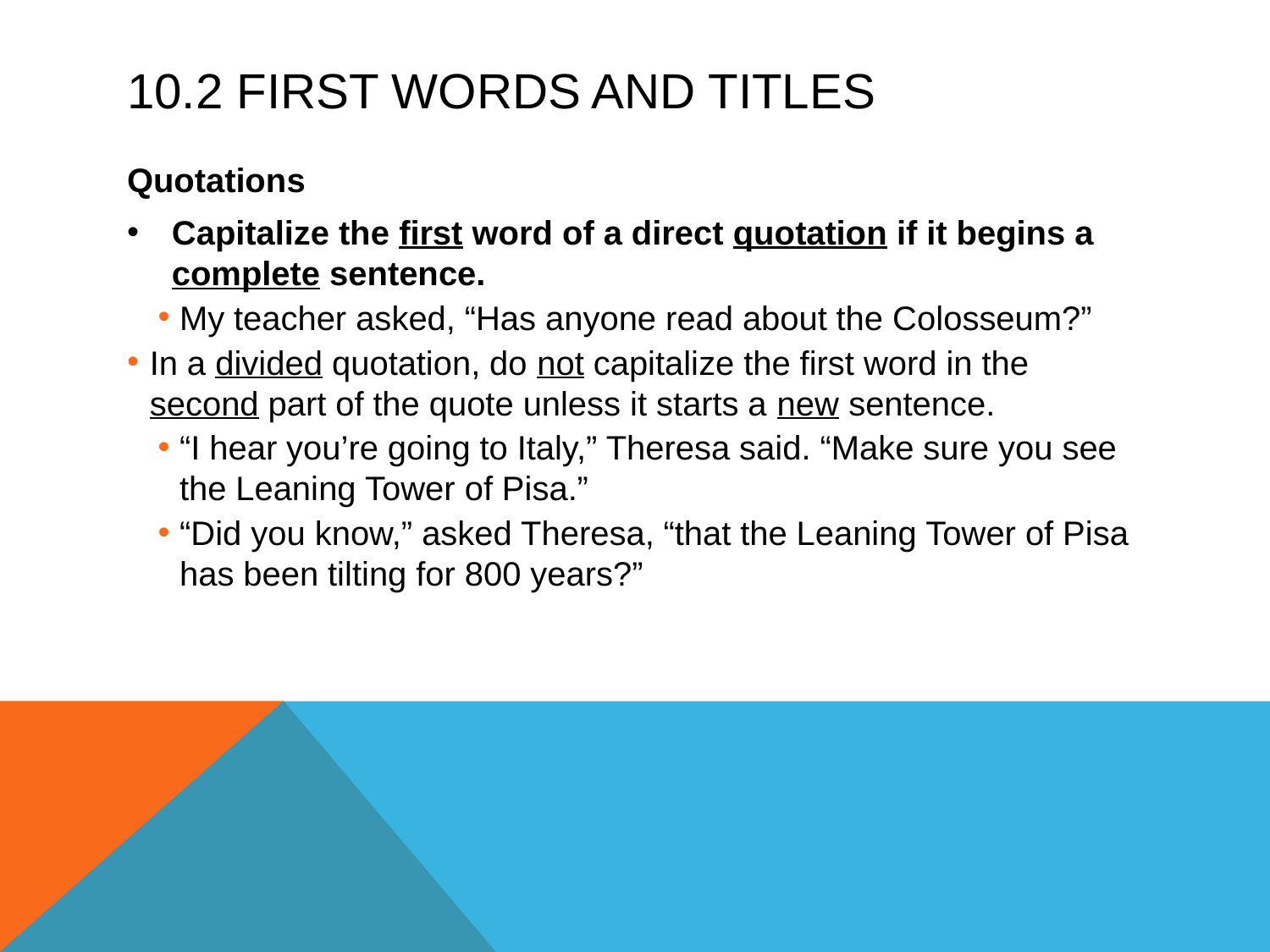

# 10.2 First Words and Titles
Quotations
Capitalize the first word of a direct quotation if it begins a complete sentence.
My teacher asked, “Has anyone read about the Colosseum?”
In a divided quotation, do not capitalize the first word in the second part of the quote unless it starts a new sentence.
“I hear you’re going to Italy,” Theresa said. “Make sure you see the Leaning Tower of Pisa.”
“Did you know,” asked Theresa, “that the Leaning Tower of Pisa has been tilting for 800 years?”